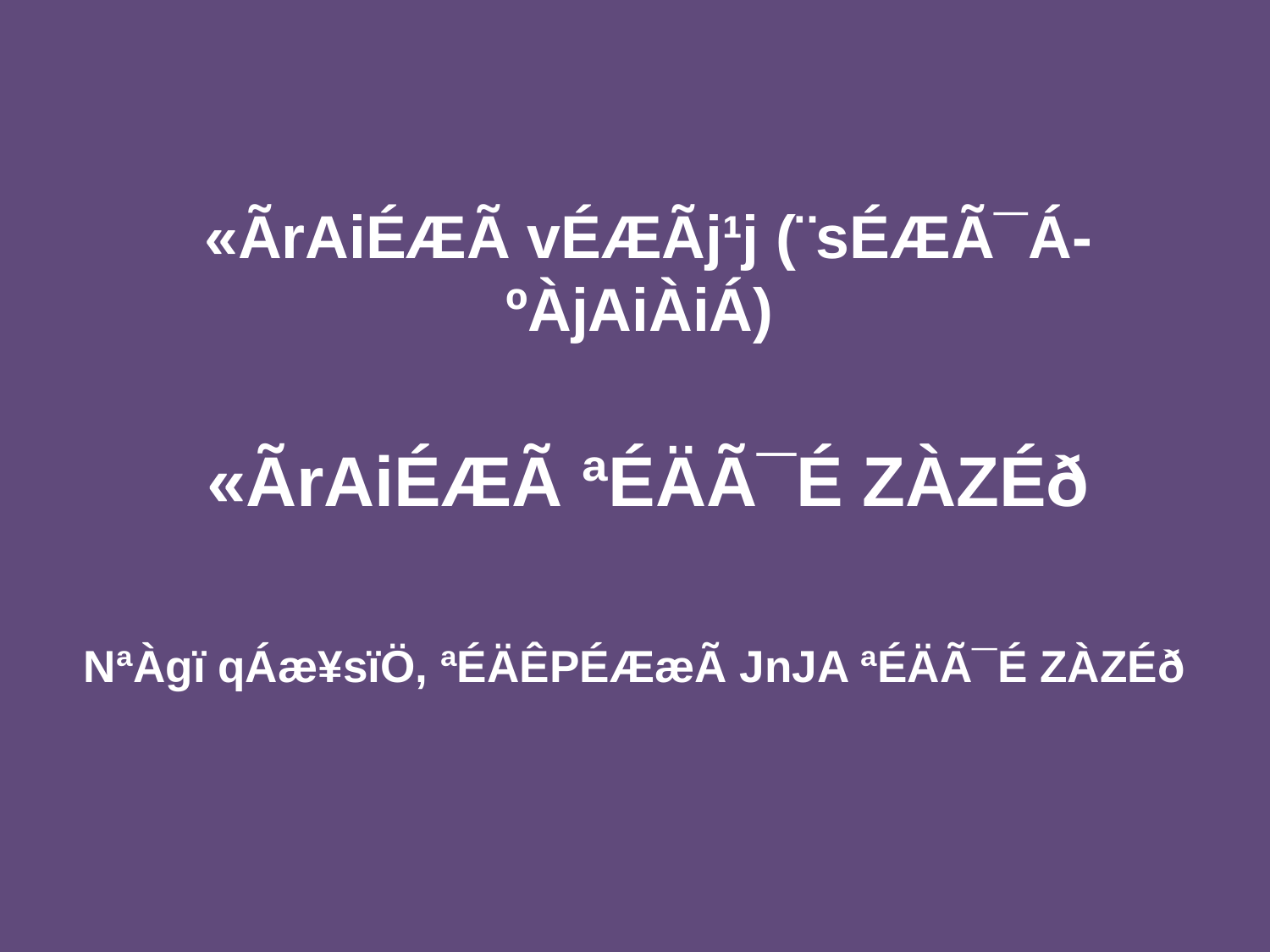

«ÃrAiÉÆÃ vÉÆÃj¹j (¨sÉÆÃ¯Á-ºÀjAiÀiÁ)
«ÃrAiÉÆÃ ªÉÄÃ¯É ZÀZÉð
# NªÀgï qÁæ¥sïÖ, ªÉÄÊPÉÆæÃ JnJA ªÉÄÃ¯É ZÀZÉð